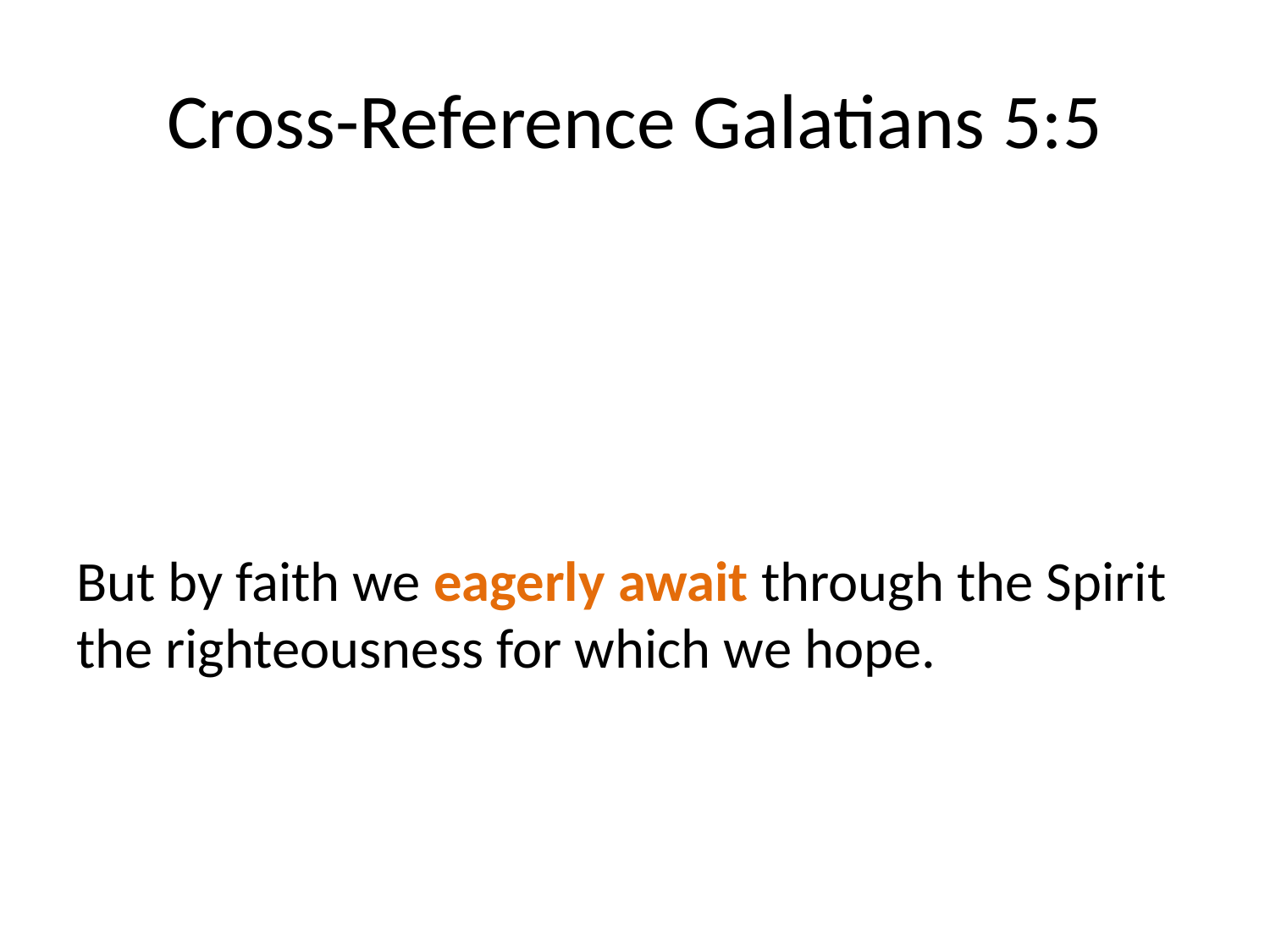

# Cross-Reference Galatians 5:5

But by faith we eagerly await through the Spirit the righteousness for which we hope.